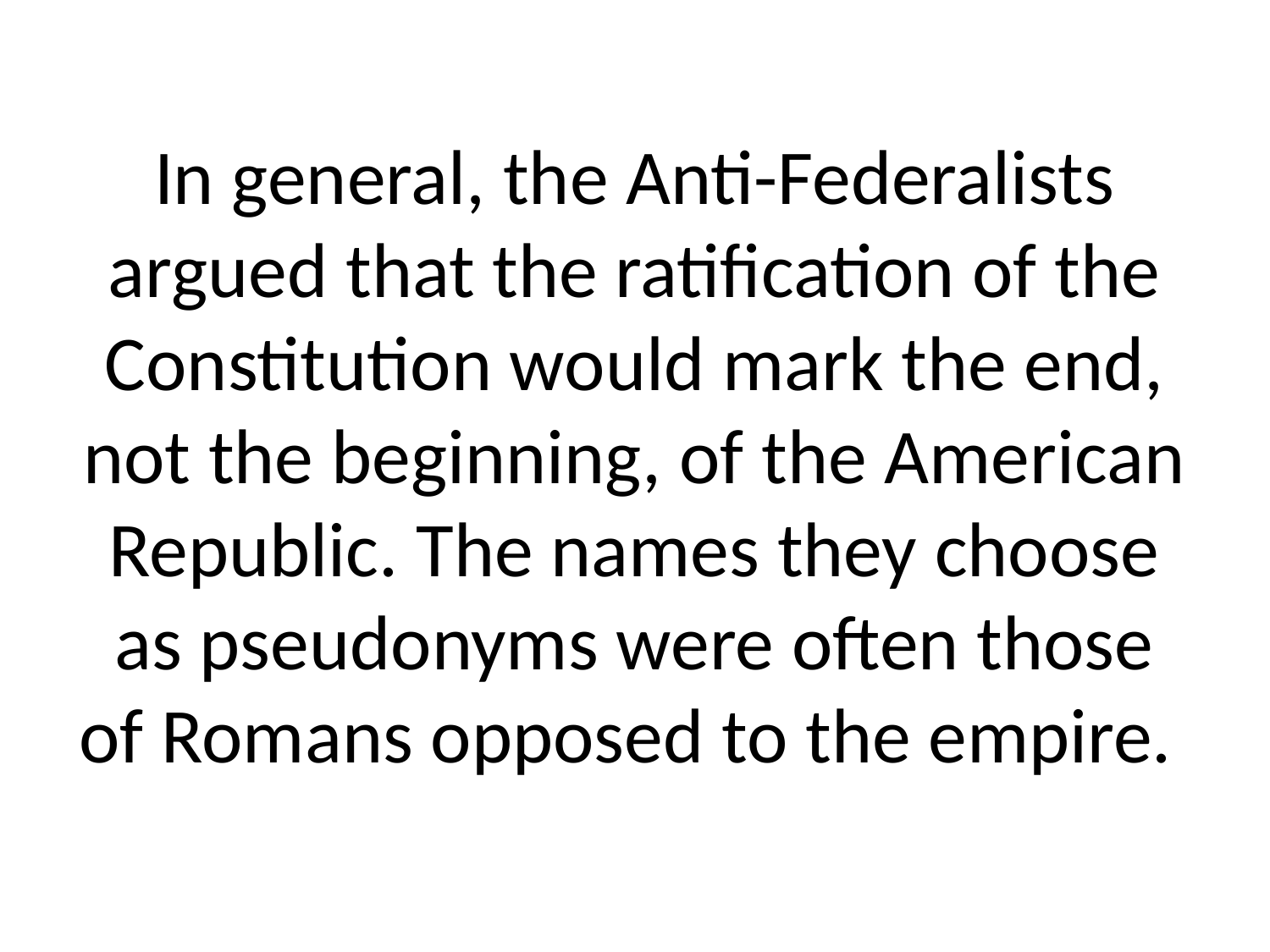

# In general, the Anti-Federalists argued that the ratification of the Constitution would mark the end, not the beginning, of the American Republic. The names they choose as pseudonyms were often those of Romans opposed to the empire.